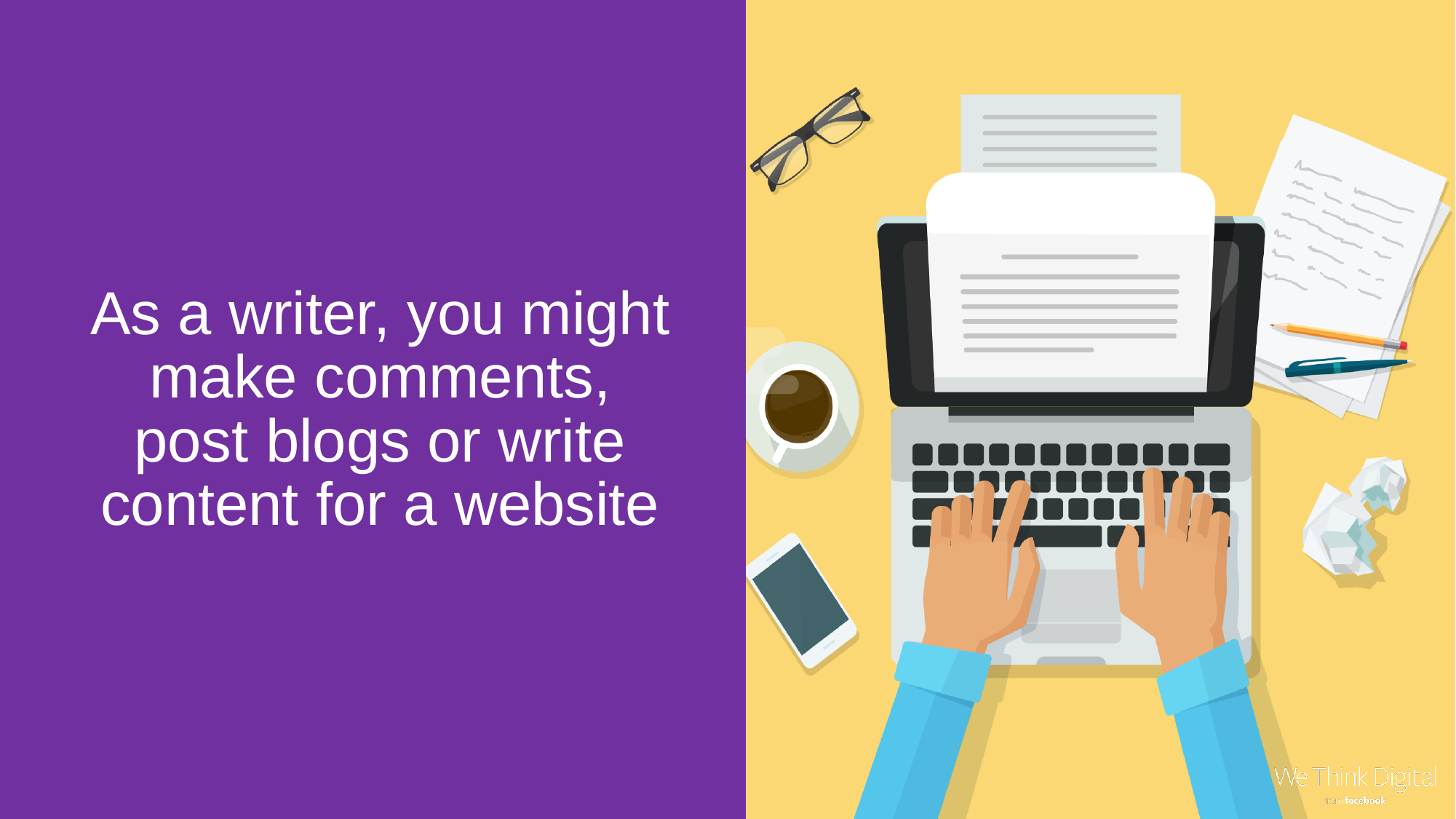

As a writer, you might make comments,
post blogs or write content for a website